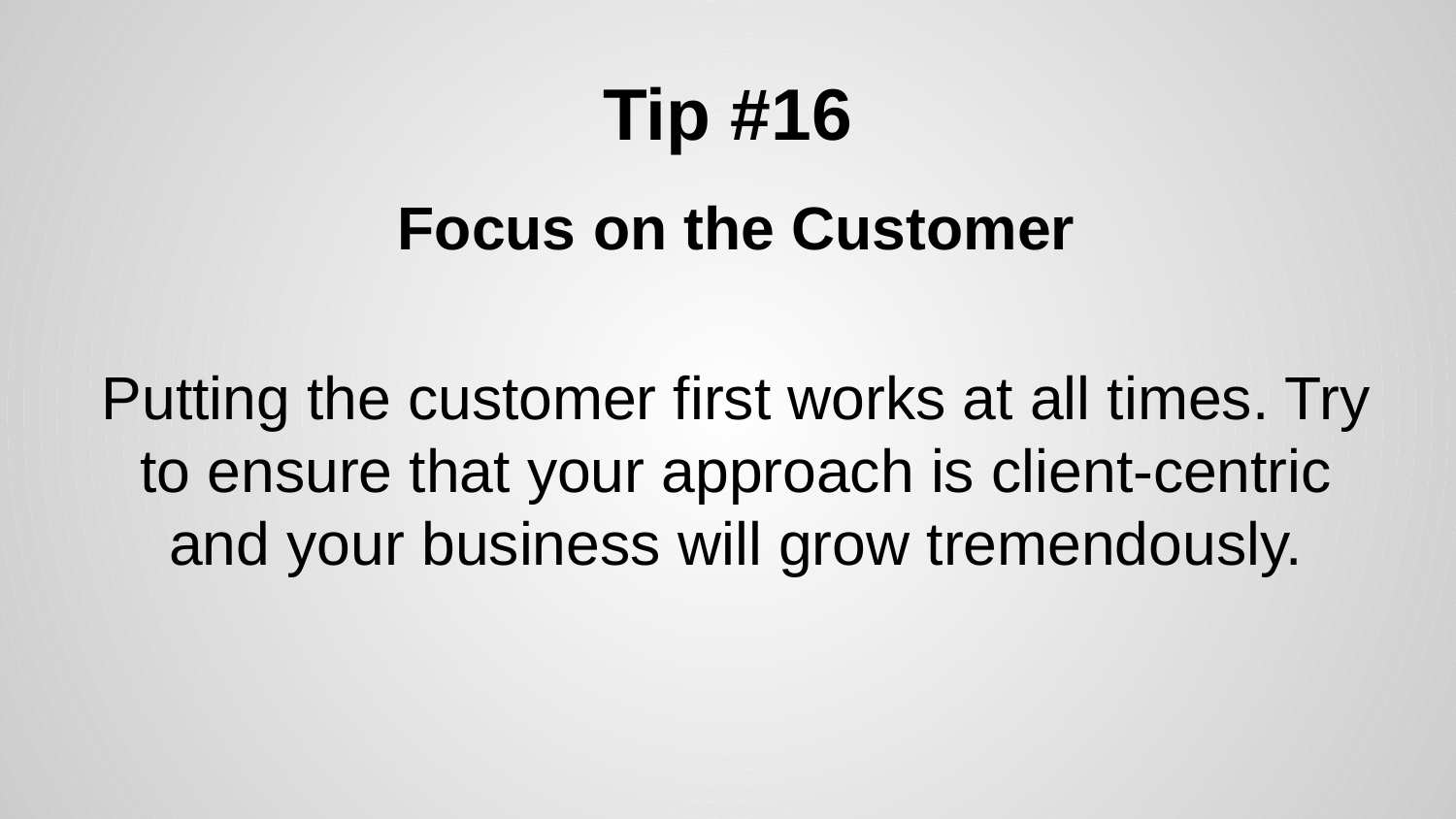

# Tip #16

Focus on the Customer

Putting the customer first works at all times. Try to ensure that your approach is client-centric and your business will grow tremendously.